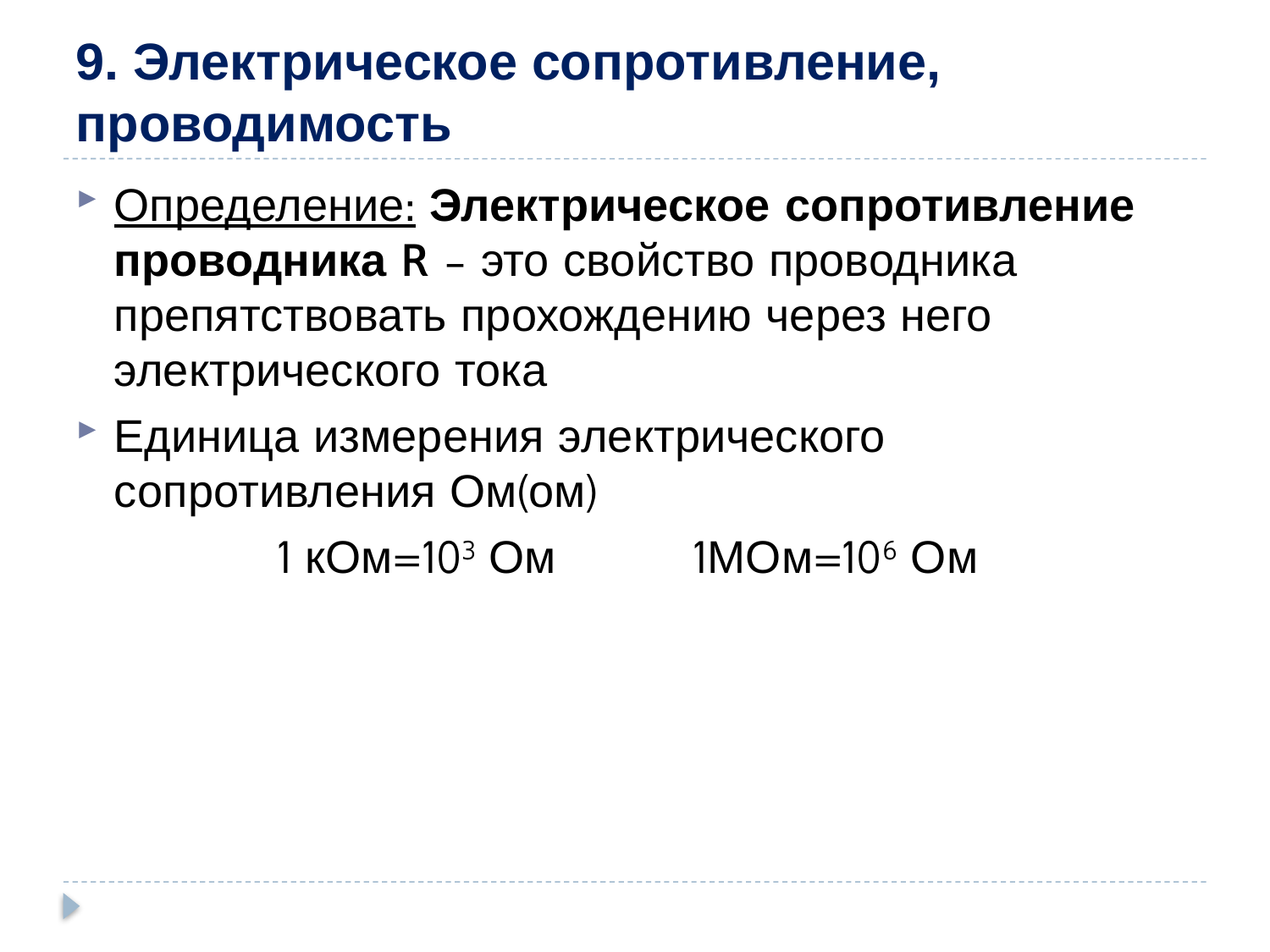

# 9. Электрическое сопротивление, проводимость
Определение: Электрическое сопротивление проводника R – это свойство проводника препятствовать прохождению через него электрического тока
Единица измерения электрического сопротивления Ом(ом)
1 кОм=103 Ом          1МОм=106 Ом